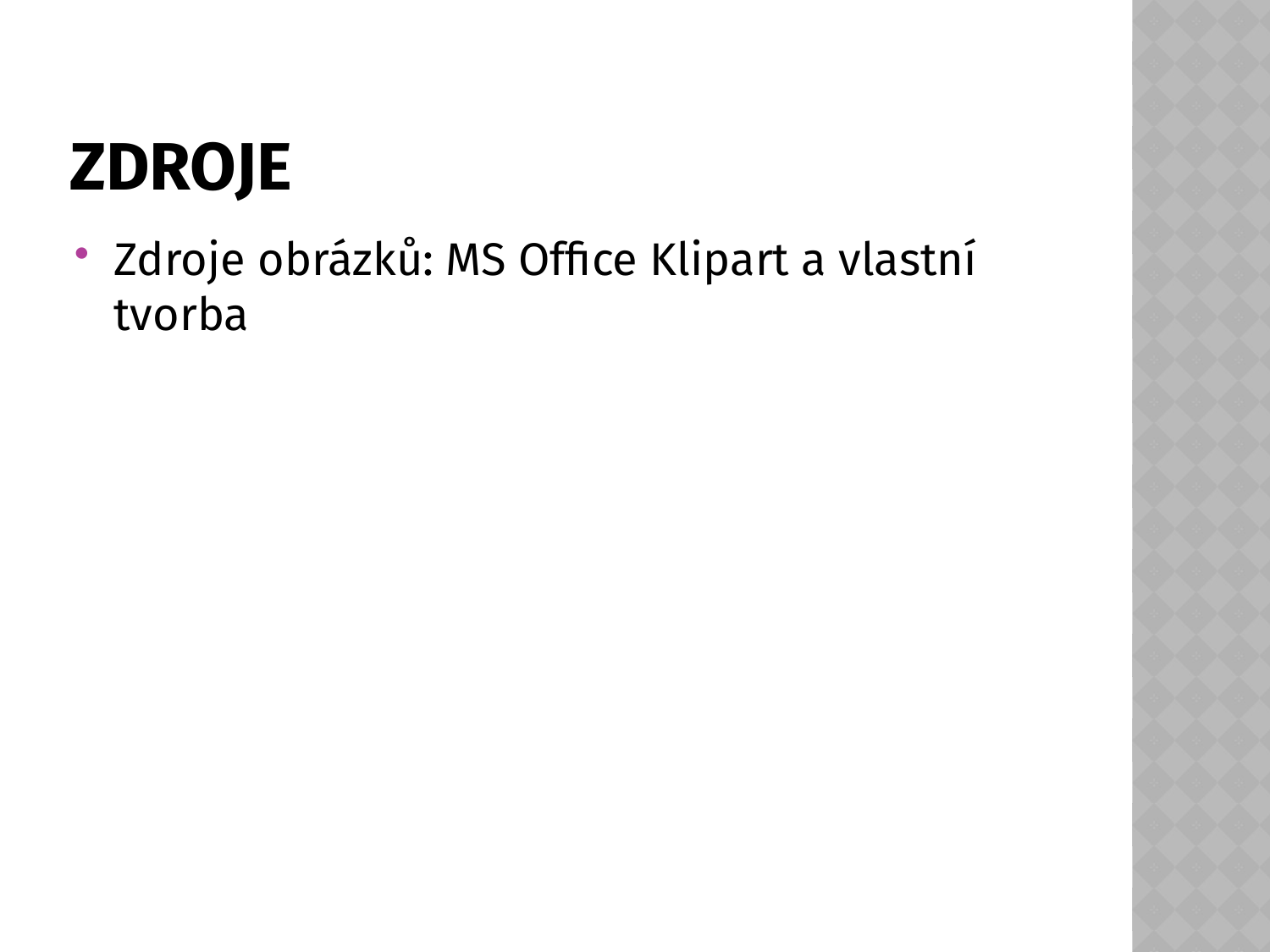

# Zdroje
Zdroje obrázků: MS Office Klipart a vlastní tvorba